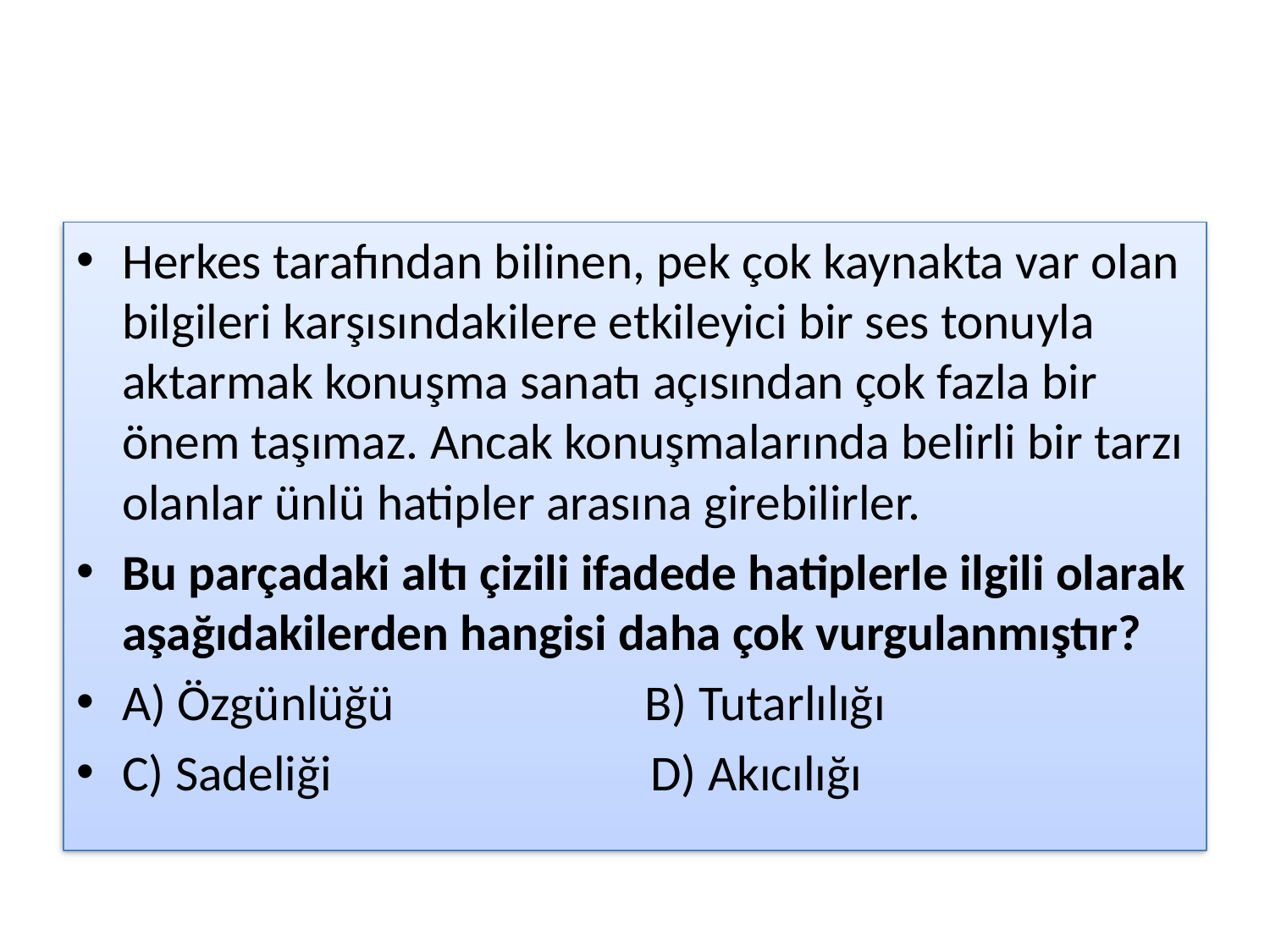

#
Herkes tarafından bilinen, pek çok kaynakta var olan bilgileri karşısındakilere etkileyici bir ses tonuyla aktarmak konuşma sanatı açısından çok fazla bir önem taşımaz. Ancak konuşmalarında belirli bir tarzı olanlar ünlü hatipler arasına girebilirler.
Bu parçadaki altı çizili ifadede hatiplerle ilgili olarak aşağıdakilerden hangisi daha çok vurgulanmıştır?
A) Özgünlüğü                      B) Tutarlılığı
C) Sadeliği                            D) Akıcılığı